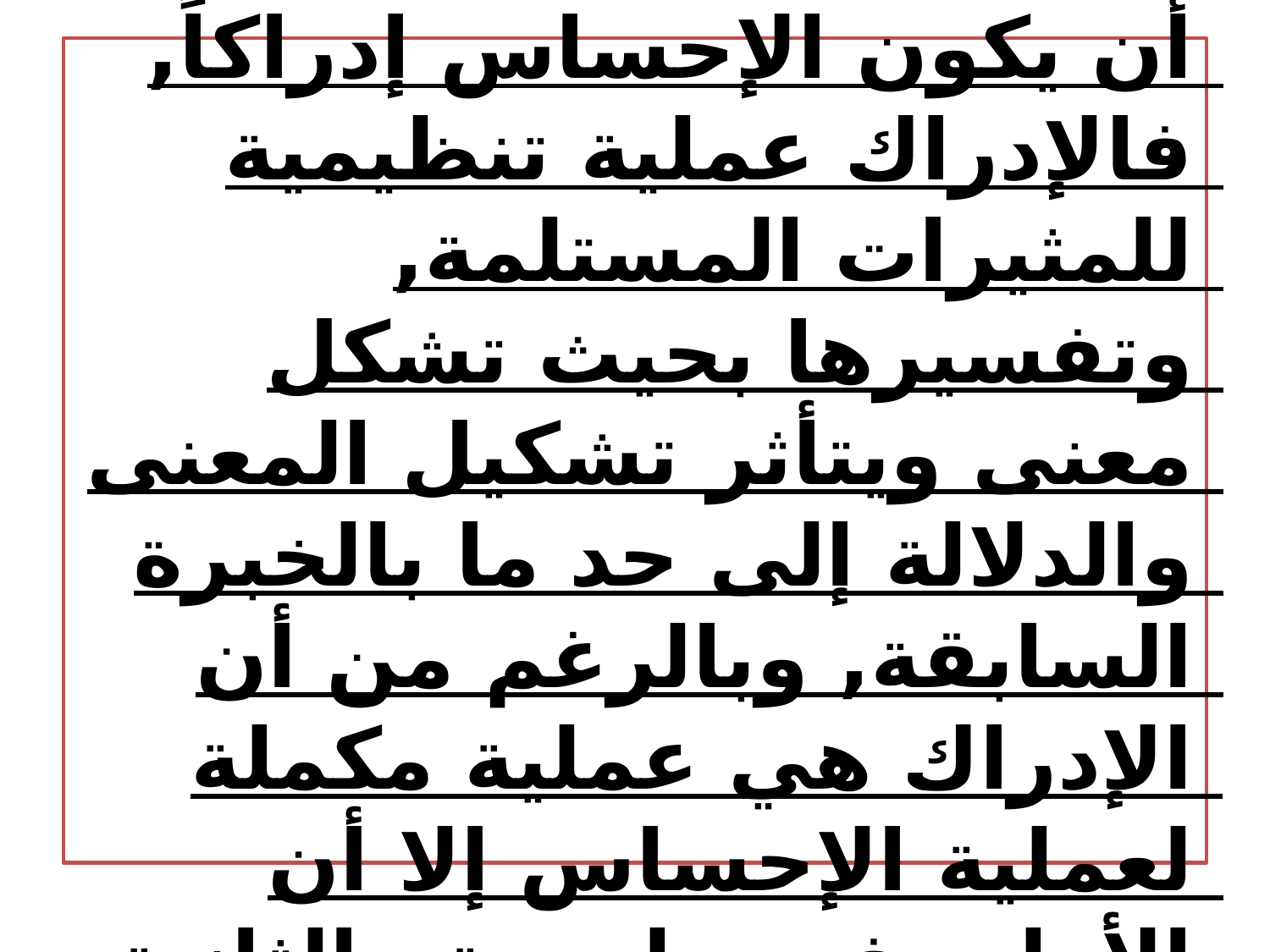

# إن الإدراك مشتمل على الإحساس وليس بالضرورة أن يكون الإحساس إدراكاً, فالإدراك عملية تنظيمية للمثيرات المستلمة, وتفسيرها بحيث تشكل معنى ويتأثر تشكيل المعنى والدلالة إلى حد ما بالخبرة السابقة, وبالرغم من أن الإدراك هي عملية مكملة لعملية الإحساس إلا أن الأولى فسيولوجية والثانية تتسم بكونها سيكولوجية.